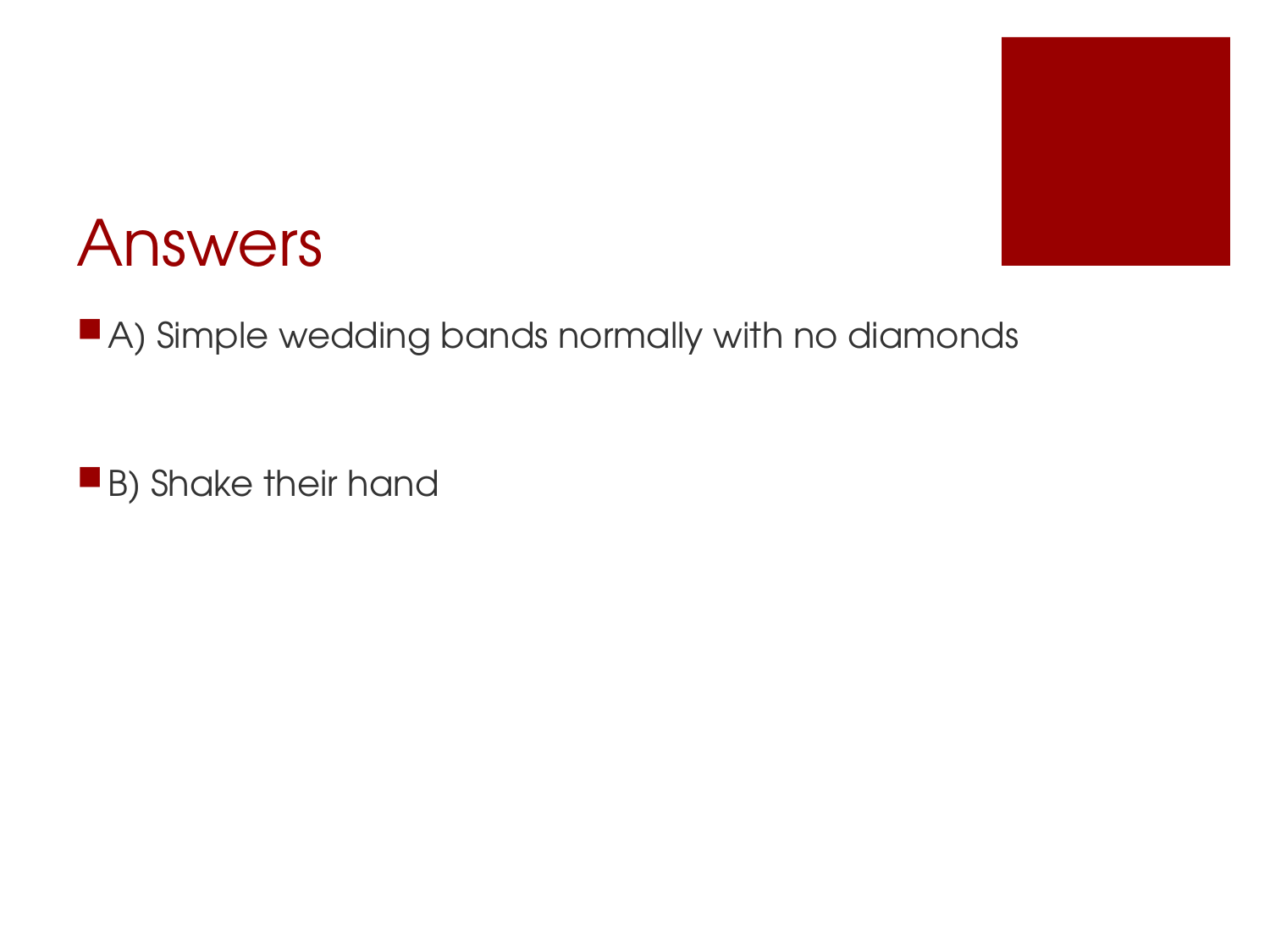

# Answers
A) Simple wedding bands normally with no diamonds

B) Shake their hand